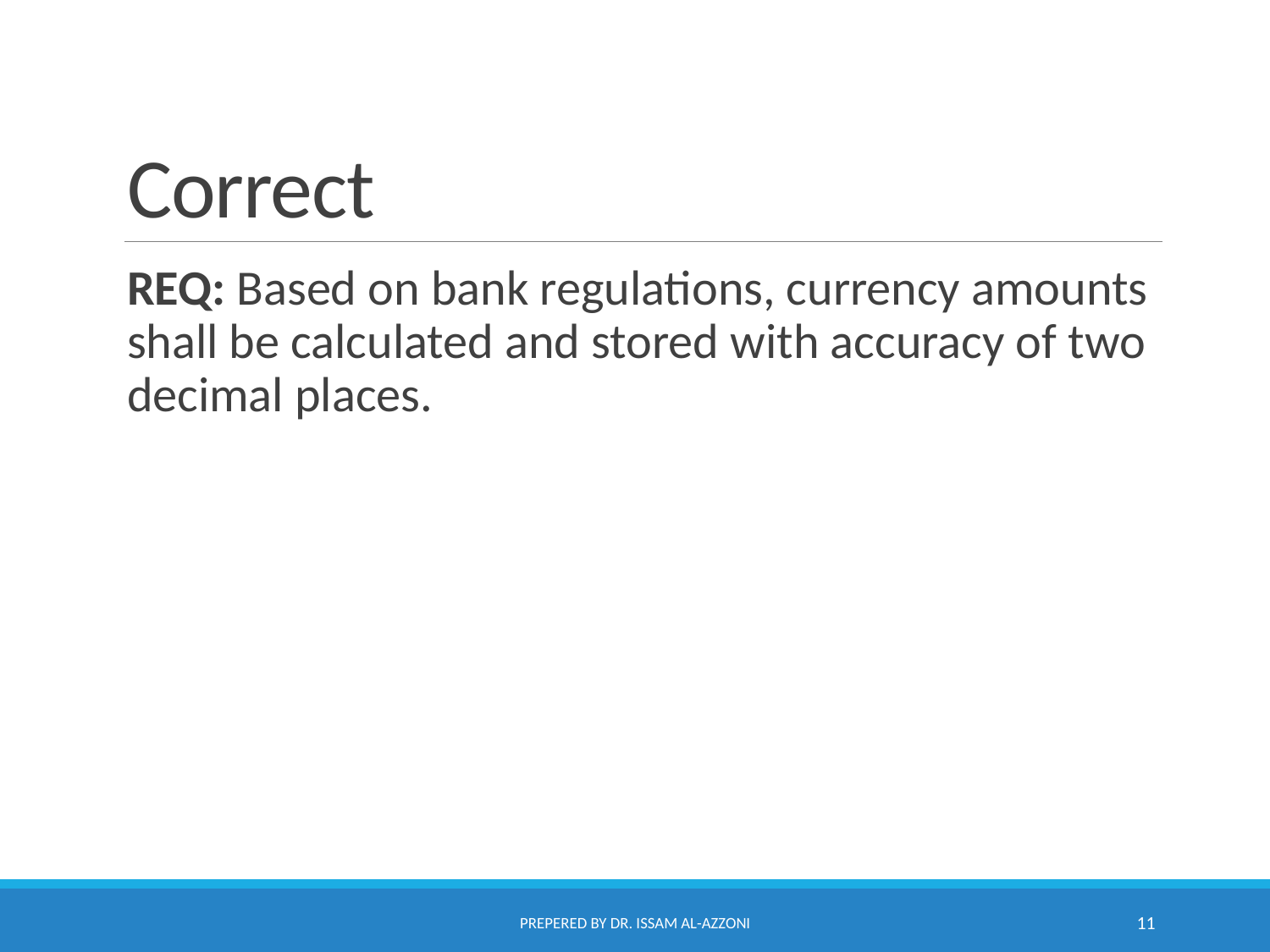

# Correct
REQ: Based on bank regulations, currency amounts shall be calculated and stored with accuracy of two decimal places.
Prepered by Dr. Issam Al-Azzoni
11